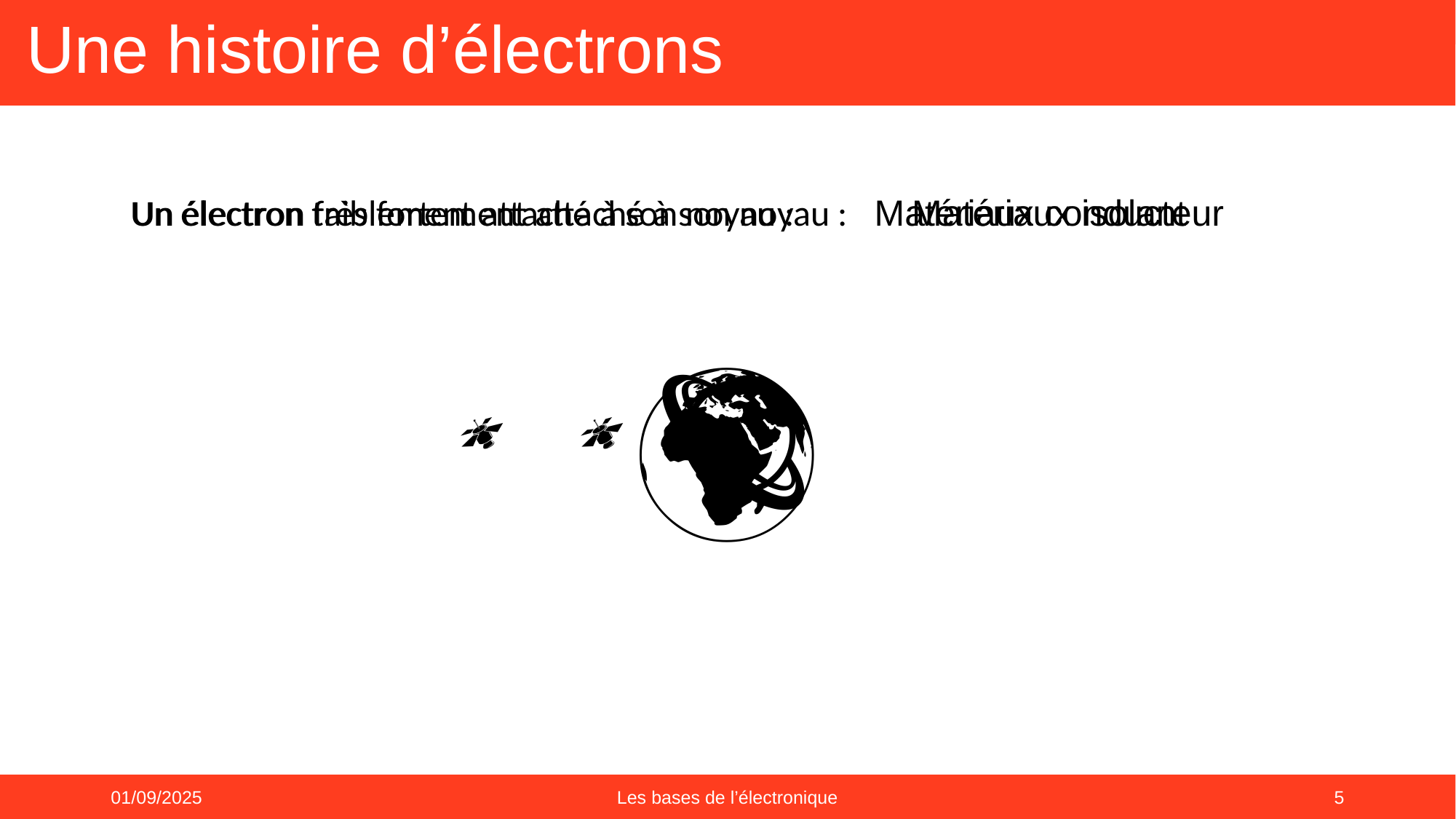

# Une histoire d’électrons
Un électron très fortement attaché à son noyau :
Un électron faiblement attaché à son noyau :
Matériaux conducteur
Matériaux isolant
🌍
🪐
🛰️
🛰️
01/09/2025
Les bases de l’électronique
5